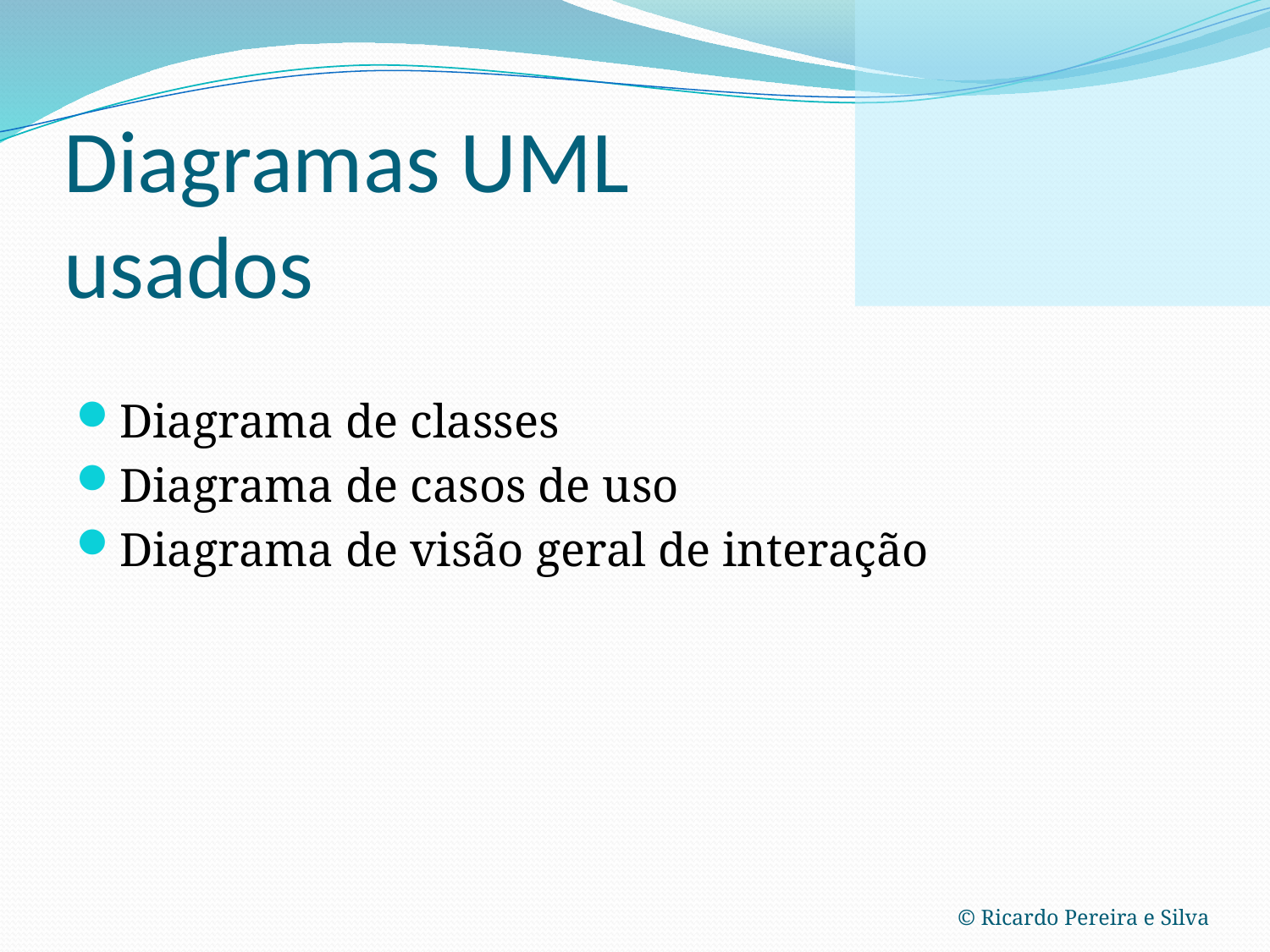

# Diagramas UML usados
Diagrama de classes
Diagrama de casos de uso
Diagrama de visão geral de interação
© Ricardo Pereira e Silva